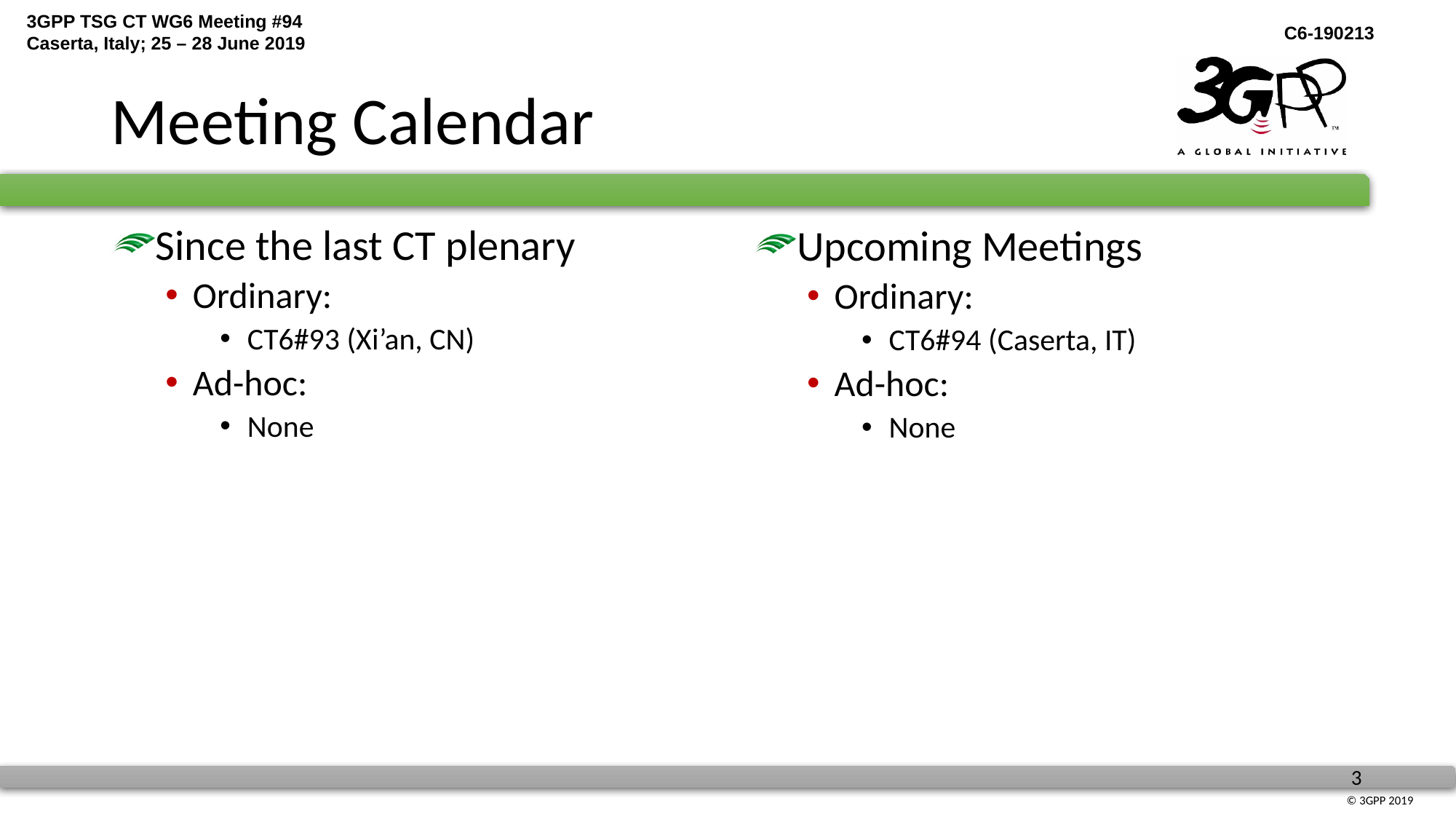

# Meeting Calendar
Since the last CT plenary
Ordinary:
CT6#93 (Xi’an, CN)
Ad-hoc:
None

Upcoming Meetings
Ordinary:
CT6#94 (Caserta, IT)
Ad-hoc:
None